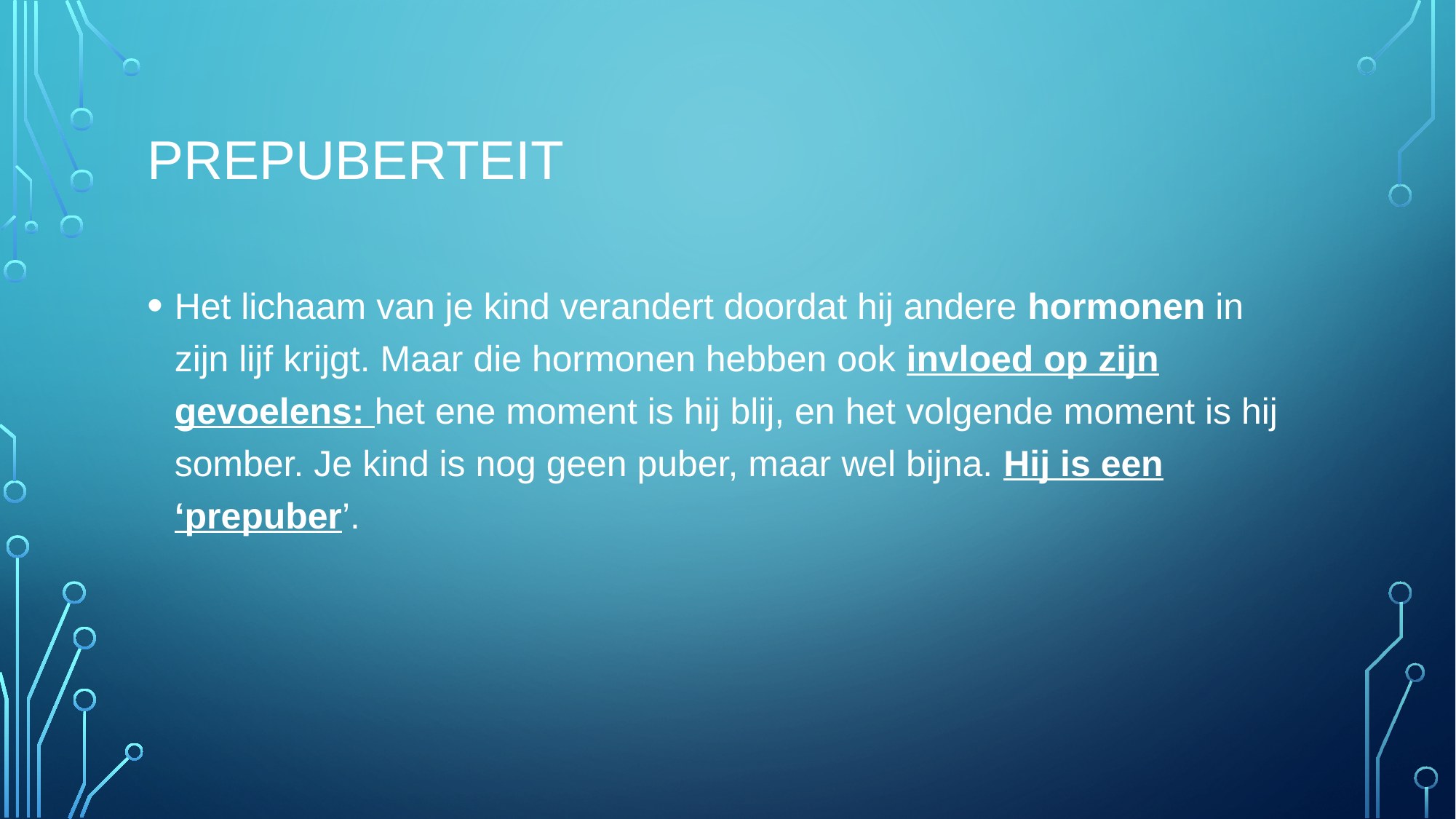

# Prepuberteit
Het lichaam van je kind verandert doordat hij andere hormonen in zijn lijf krijgt. Maar die hormonen hebben ook invloed op zijn gevoelens: het ene moment is hij blij, en het volgende moment is hij somber. Je kind is nog geen puber, maar wel bijna. Hij is een ‘prepuber’.